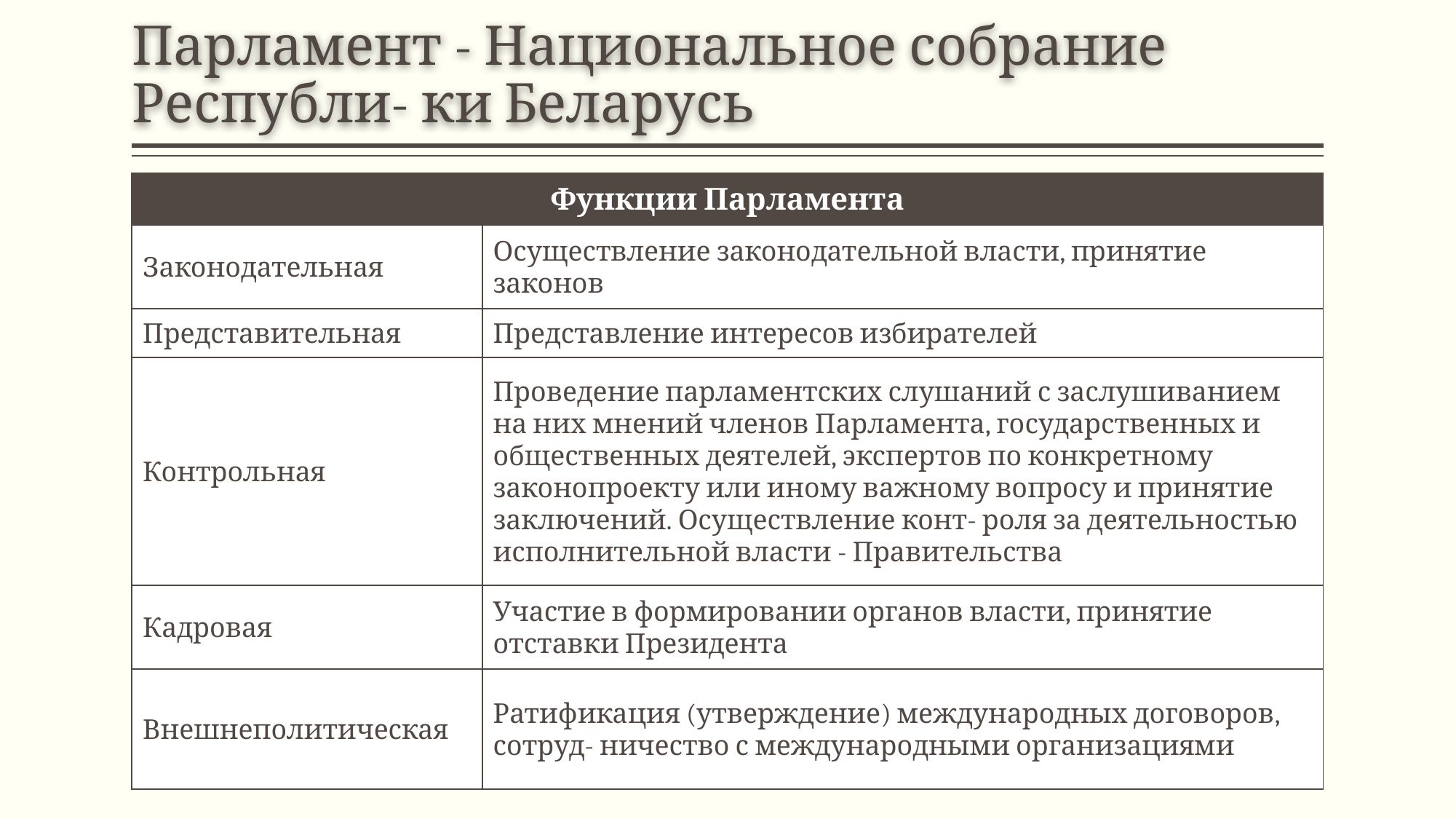

# Парламент - Национальное собрание Республи- ки Беларусь
| Функции Парламента |  |
| --- | --- |
| Законодательная | Осуществление законодательной власти, принятие законов |
| Представительная | Представление интересов избирателей |
| Контрольная | Проведение парламентских слушаний с заслушиванием на них мнений членов Парламента, государственных и общественных деятелей, экспертов по конкретному законопроекту или иному важному вопросу и принятие заключений. Осуществление конт- роля за деятельностью исполнительной власти - Правительства |
| Кадровая | Участие в формировании органов власти, принятие отставки Президента |
| Внешнеполитическая | Ратификация (утверждение) международных договоров, сотруд- ничество с международными организациями |